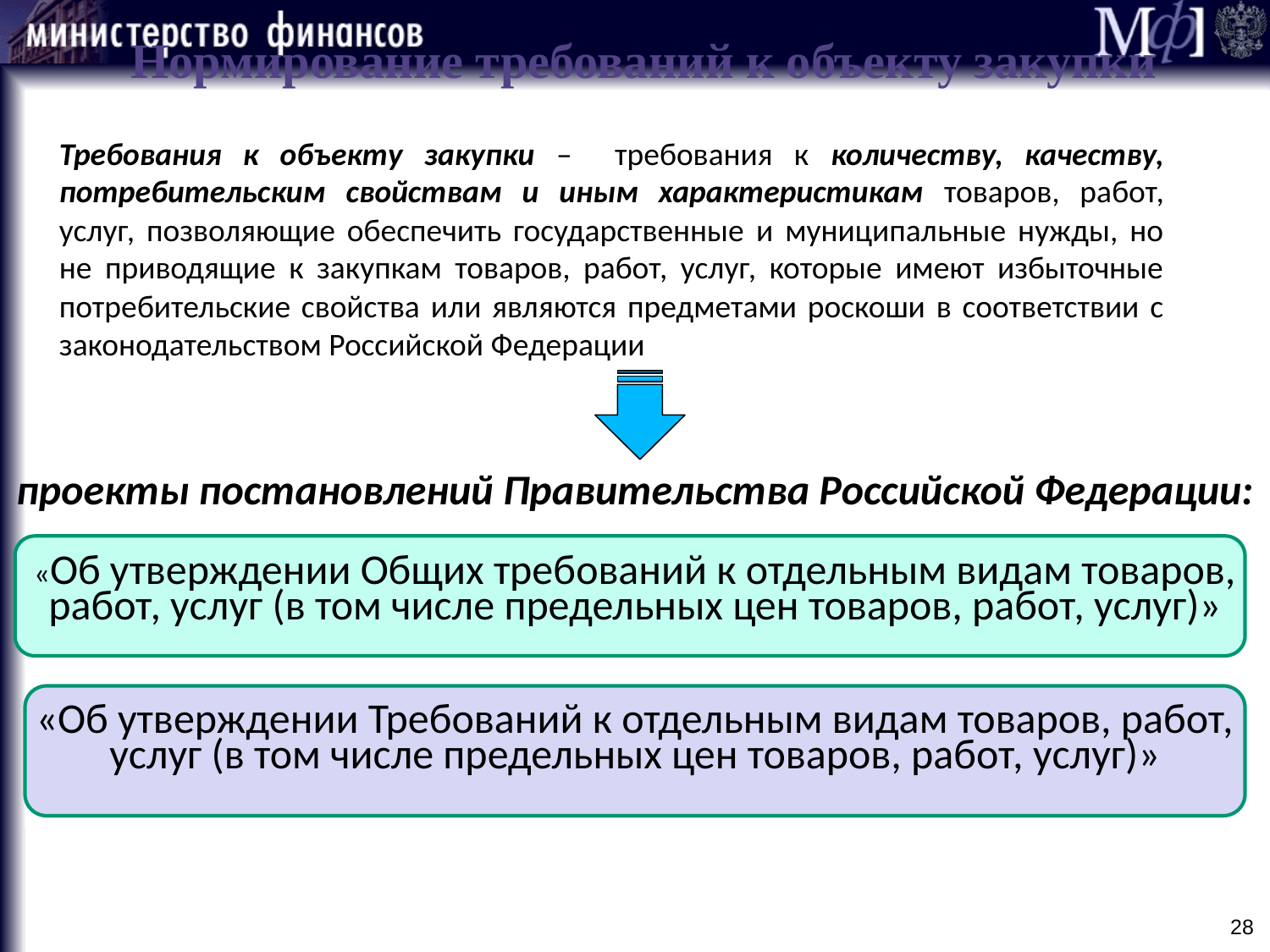

Нормирование требований к объекту закупки
Требования к объекту закупки –  требования к количеству, качеству, потребительским свойствам и иным характеристикам товаров, работ, услуг, позволяющие обеспечить государственные и муниципальные нужды, но не приводящие к закупкам товаров, работ, услуг, которые имеют избыточные потребительские свойства или являются предметами роскоши в соответствии с законодательством Российской Федерации

проекты постановлений Правительства Российской Федерации:
«Об утверждении Общих требований к отдельным видам товаров, работ, услуг (в том числе предельных цен товаров, работ, услуг)»

«Об утверждении Требований к отдельным видам товаров, работ, услуг (в том числе предельных цен товаров, работ, услуг)»

28